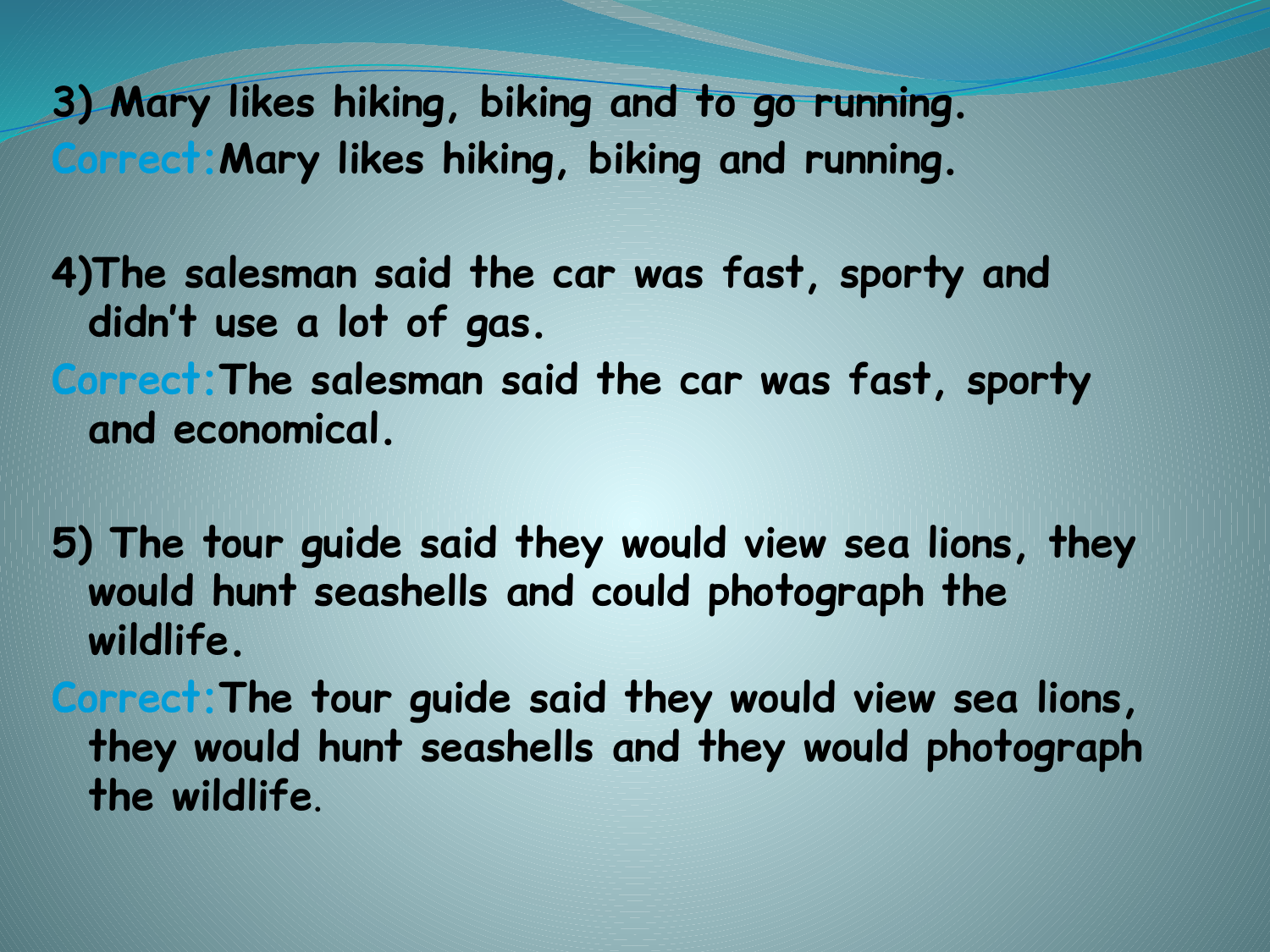

3) Mary likes hiking, biking and to go running.
Correct:Mary likes hiking, biking and running.

4)The salesman said the car was fast, sporty and didn’t use a lot of gas.
Correct:The salesman said the car was fast, sporty and economical.

5) The tour guide said they would view sea lions, they would hunt seashells and could photograph the wildlife.
Correct:The tour guide said they would view sea lions, they would hunt seashells and they would photograph the wildlife.